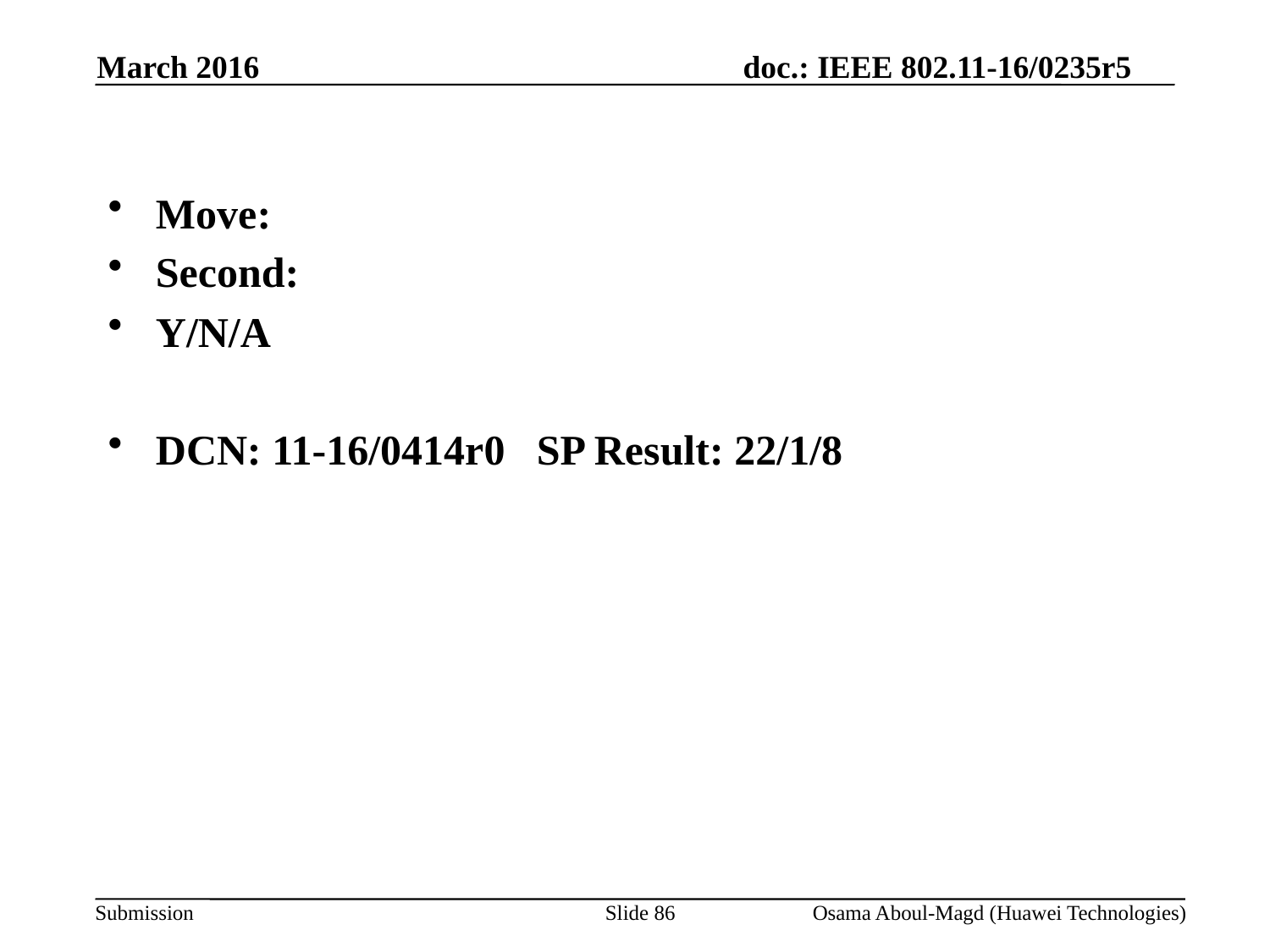

March 2016
Move:
Second:
Y/N/A

DCN: 11-16/0414r0	SP Result: 22/1/8
Slide 86
Osama Aboul-Magd (Huawei Technologies)